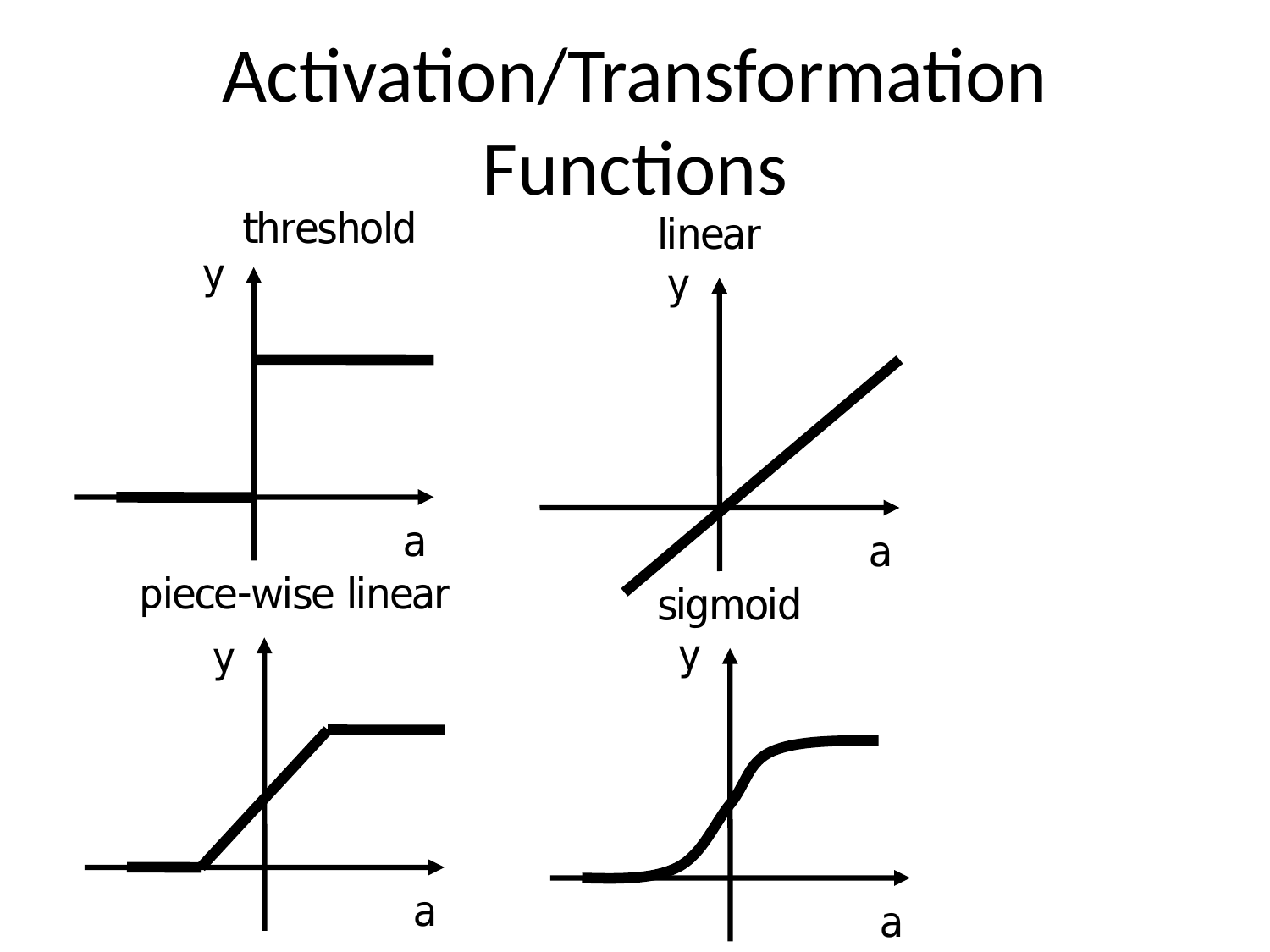

# Activation/Transformation Functions
threshold
linear
y
y

a

a
piece-wise linear
sigmoid
y
y

a

a